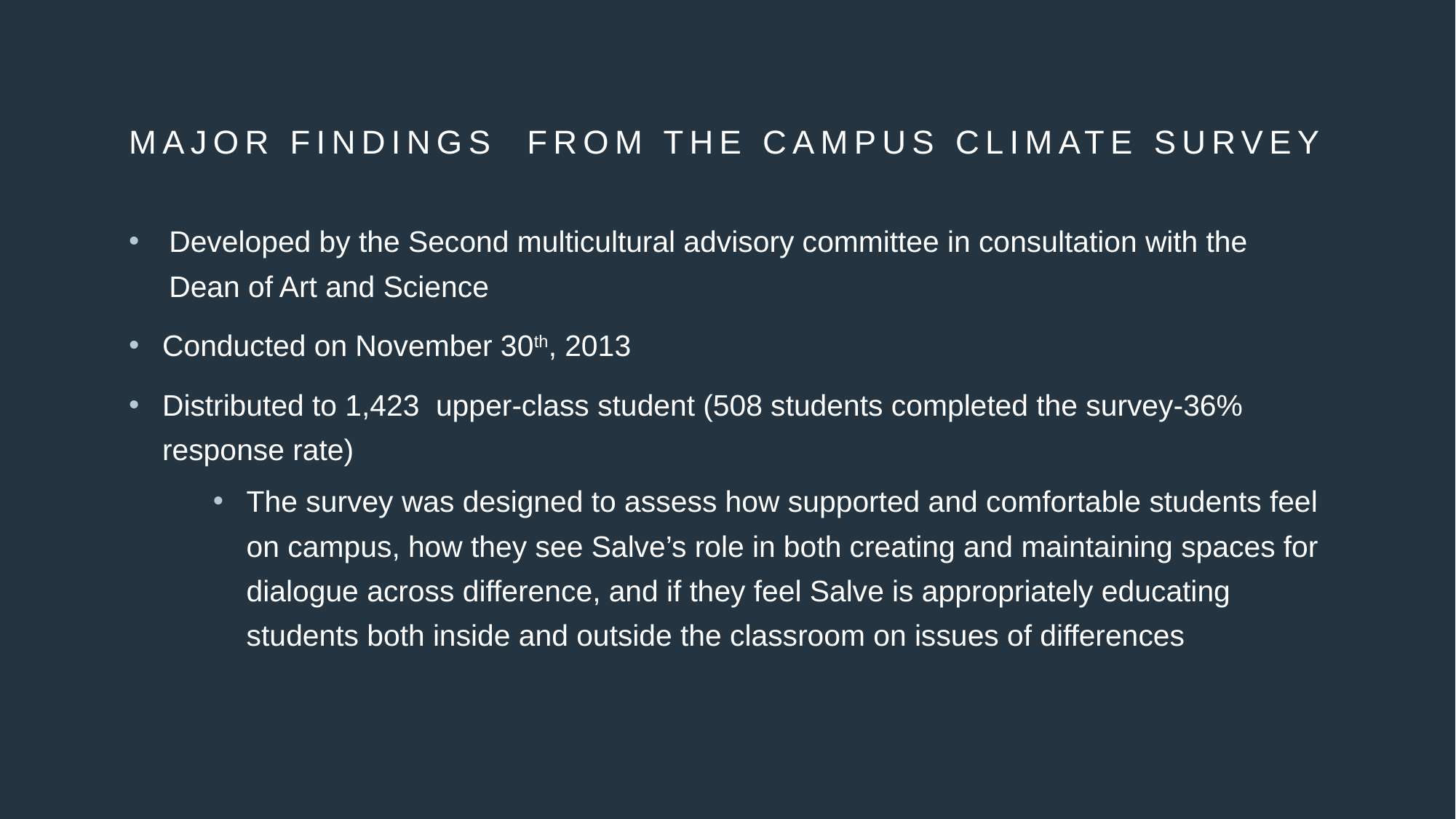

# Major Findings  From the Campus Climate Survey
Developed by the Second multicultural advisory committee in consultation with the Dean of Art and Science
Conducted on November 30th, 2013
Distributed to 1,423  upper-class student (508 students completed the survey-36% response rate)
The survey was designed to assess how supported and comfortable students feel on campus, how they see Salve’s role in both creating and maintaining spaces for dialogue across difference, and if they feel Salve is appropriately educating students both inside and outside the classroom on issues of differences